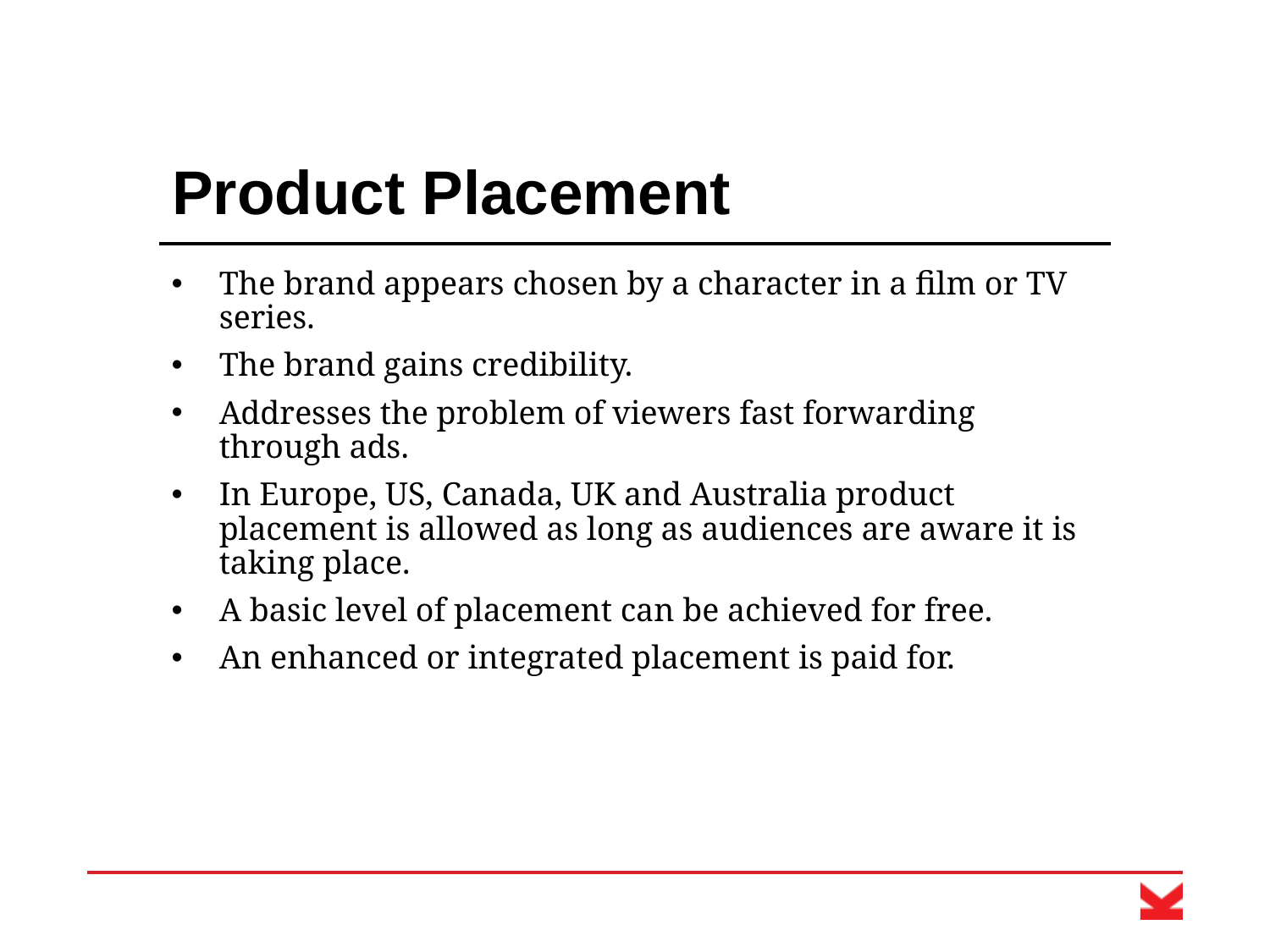

# Product Placement
The brand appears chosen by a character in a film or TV series.
The brand gains credibility.
Addresses the problem of viewers fast forwarding through ads.
In Europe, US, Canada, UK and Australia product placement is allowed as long as audiences are aware it is taking place.
A basic level of placement can be achieved for free.
An enhanced or integrated placement is paid for.